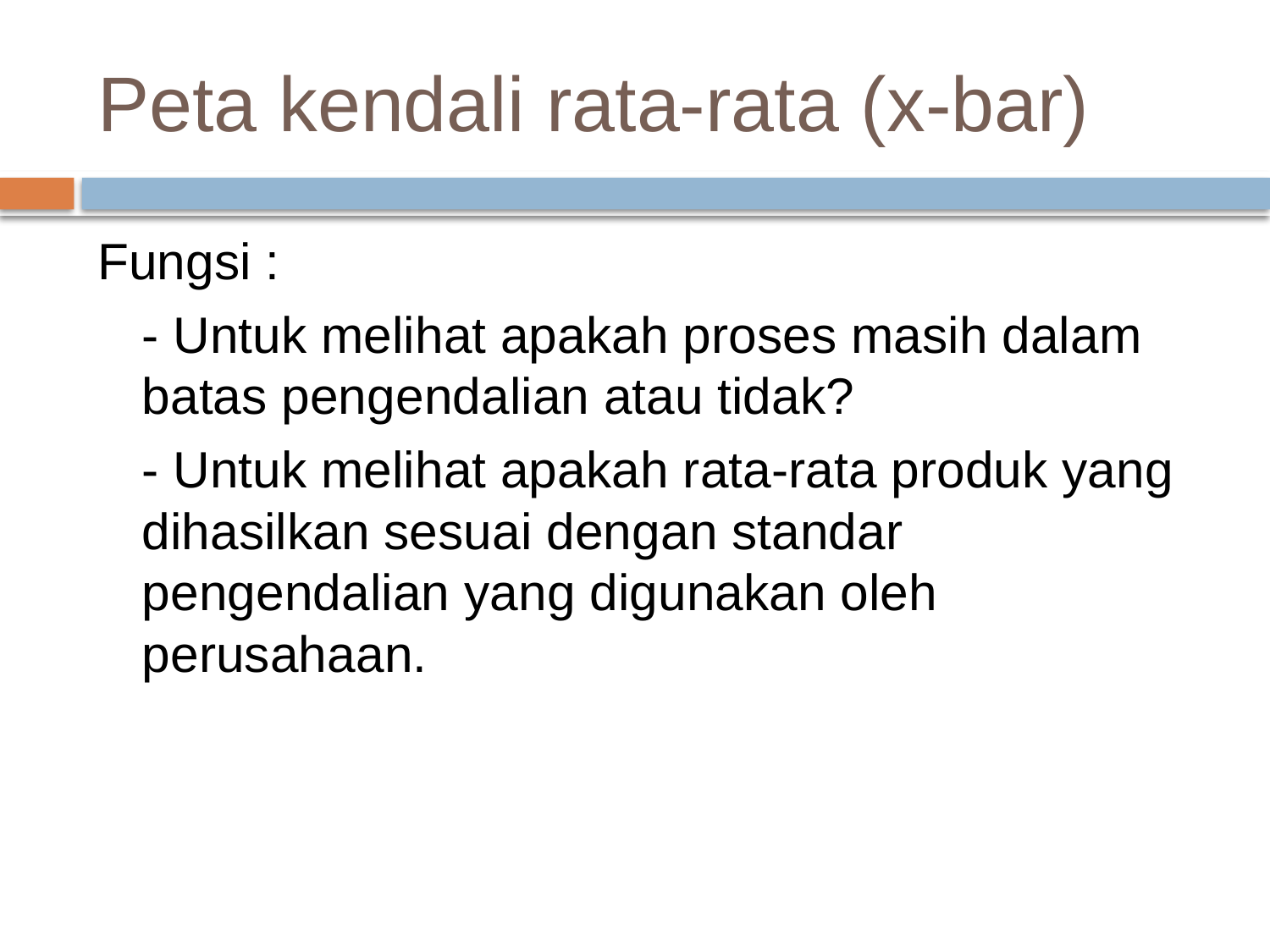

# Peta kendali rata-rata (x-bar)
Fungsi :
	- Untuk melihat apakah proses masih dalam batas pengendalian atau tidak?
	- Untuk melihat apakah rata-rata produk yang dihasilkan sesuai dengan standar pengendalian yang digunakan oleh perusahaan.